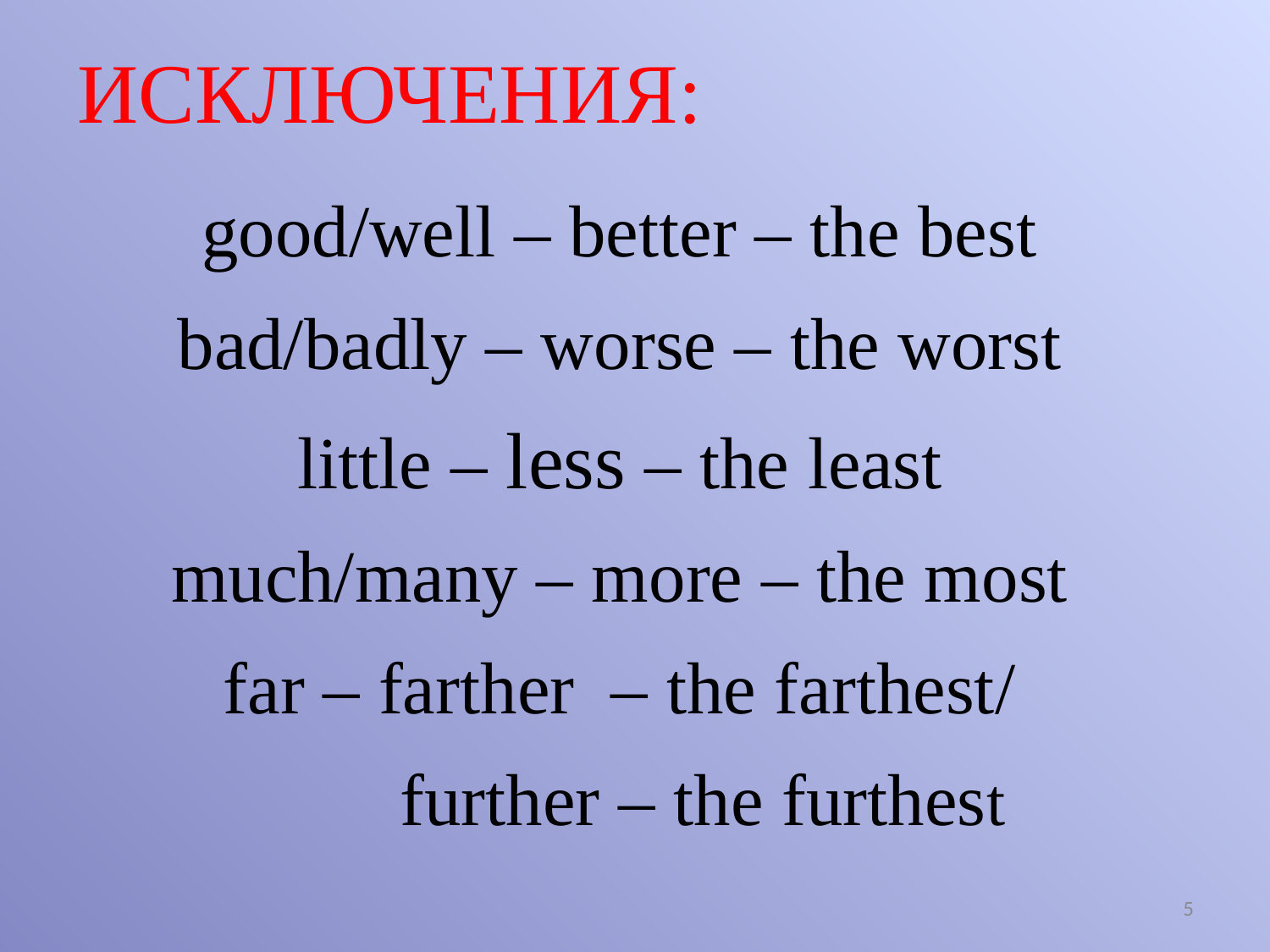

# ИСКЛЮЧЕНИЯ:
good/well – better – the best
bad/badly – worse – the worst
little – less – the least
much/many – more – the most
far – farther  – the farthest/
         further – the furthest

5